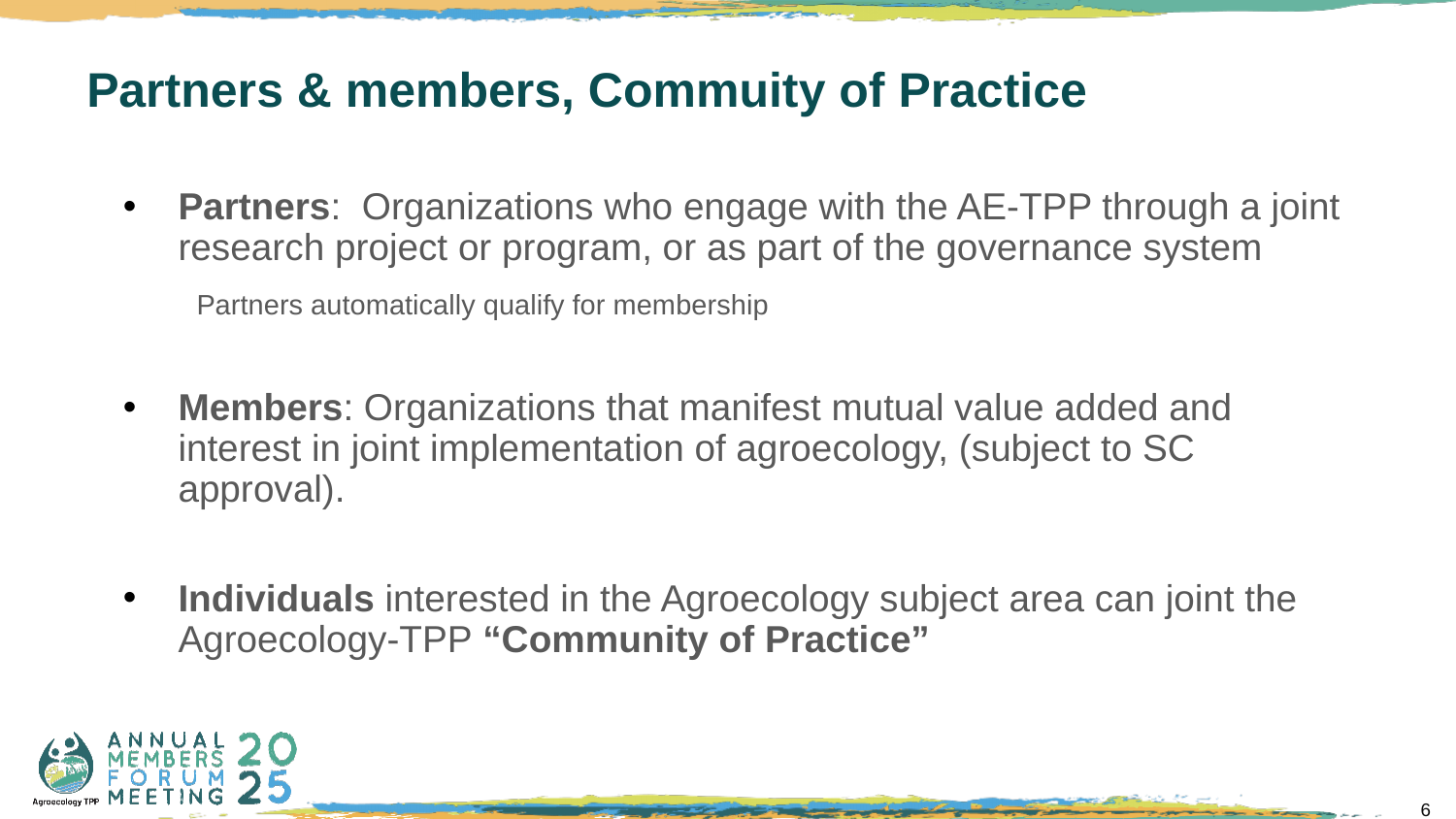

# Partners & members, Commuity of Practice
Partners:  Organizations who engage with the AE-TPP through a joint research project or program, or as part of the governance system
Partners automatically qualify for membership

Members: Organizations that manifest mutual value added and interest in joint implementation of agroecology, (subject to SC approval).

Individuals interested in the Agroecology subject area can joint the Agroecology-TPP “Community of Practice”